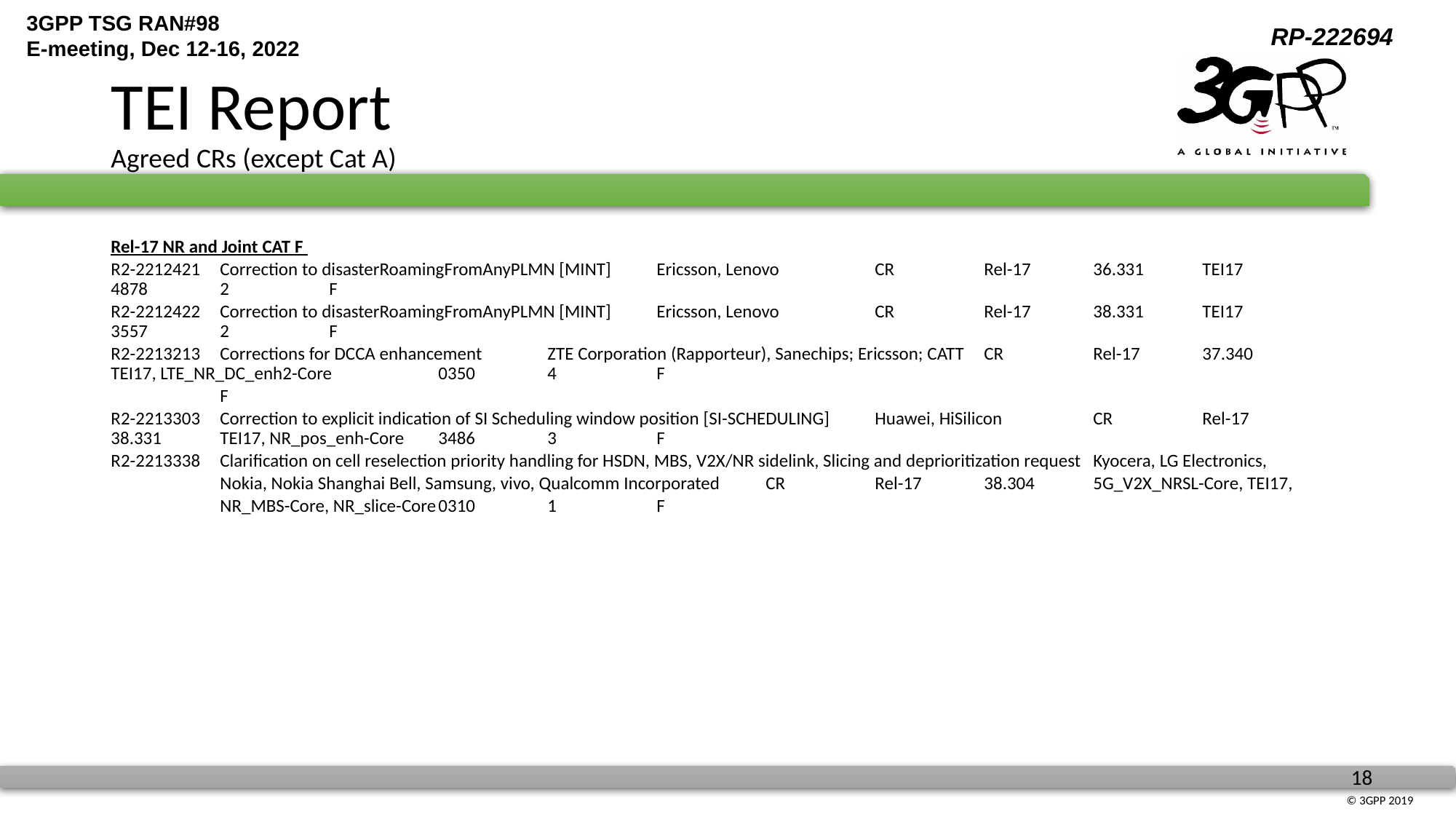

# TEI Report Agreed CRs (except Cat A)
Rel-17 NR and Joint CAT F
R2-2212421	Correction to disasterRoamingFromAnyPLMN [MINT]	Ericsson, Lenovo	CR	Rel-17	36.331	TEI17	4878	2	F
R2-2212422	Correction to disasterRoamingFromAnyPLMN [MINT]	Ericsson, Lenovo	CR	Rel-17	38.331	TEI17	3557	2	F
R2-2213213	Corrections for DCCA enhancement	ZTE Corporation (Rapporteur), Sanechips; Ericsson; CATT	CR	Rel-17	37.340	TEI17, LTE_NR_DC_enh2-Core	0350	4	F
	F
R2-2213303	Correction to explicit indication of SI Scheduling window position [SI-SCHEDULING]	Huawei, HiSilicon	CR	Rel-17	38.331	TEI17, NR_pos_enh-Core	3486	3	F
R2-2213338	Clarification on cell reselection priority handling for HSDN, MBS, V2X/NR sidelink, Slicing and deprioritization request	Kyocera, LG Electronics,
	Nokia, Nokia Shanghai Bell, Samsung, vivo, Qualcomm Incorporated	CR	Rel-17	38.304	5G_V2X_NRSL-Core, TEI17,
 	NR_MBS-Core, NR_slice-Core	0310	1	F